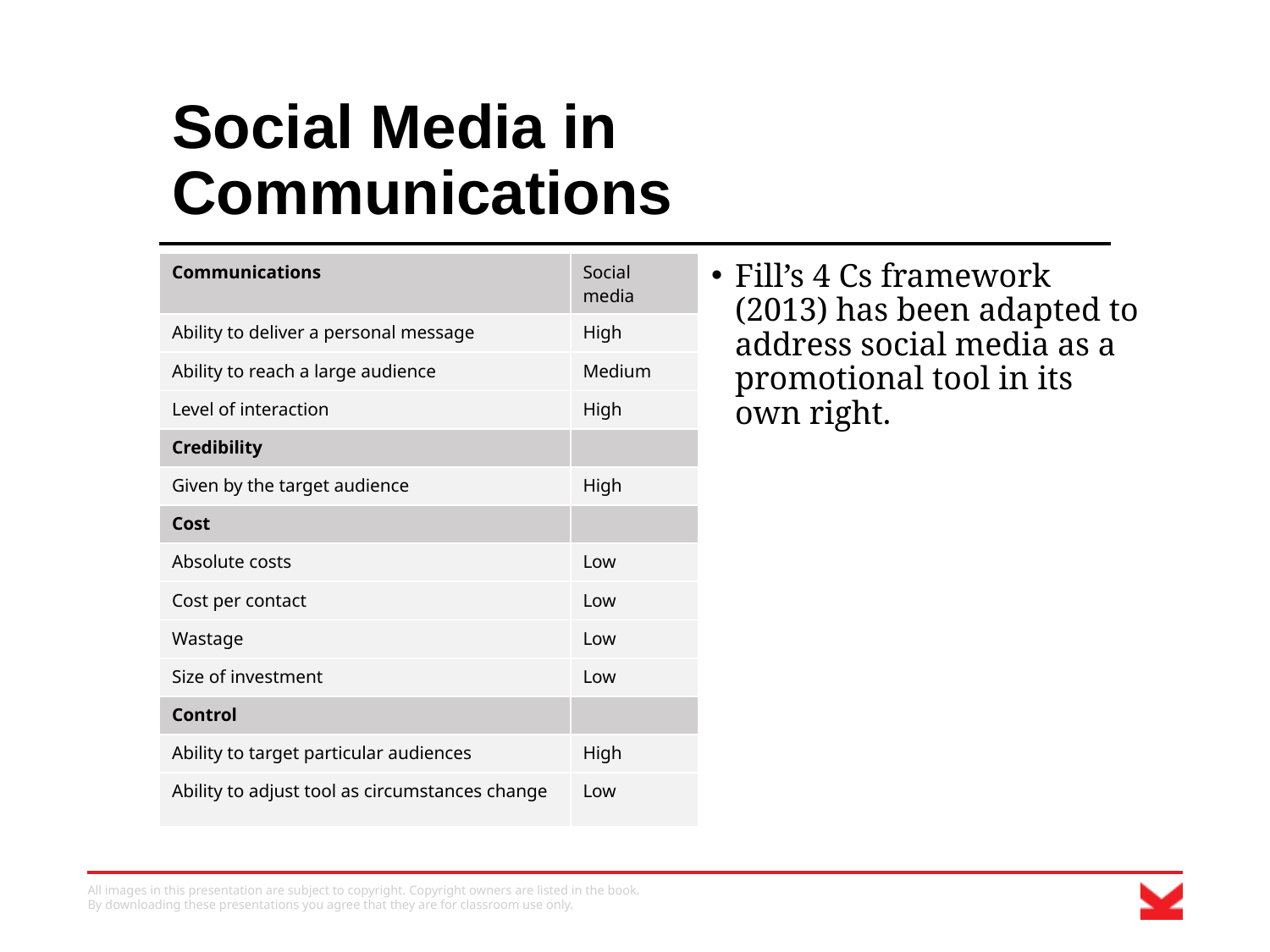

# Social Media in Communications
| Communications | Social media |
| --- | --- |
| Ability to deliver a personal message | High |
| Ability to reach a large audience | Medium |
| Level of interaction | High |
| Credibility |  |
| Given by the target audience | High |
| Cost |  |
| Absolute costs | Low |
| Cost per contact | Low |
| Wastage | Low |
| Size of investment | Low |
| Control |  |
| Ability to target particular audiences | High |
| Ability to adjust tool as circumstances change | Low |
Fill’s 4 Cs framework (2013) has been adapted to address social media as a promotional tool in its own right.
All images in this presentation are subject to copyright. Copyright owners are listed in the book.
By downloading these presentations you agree that they are for classroom use only.